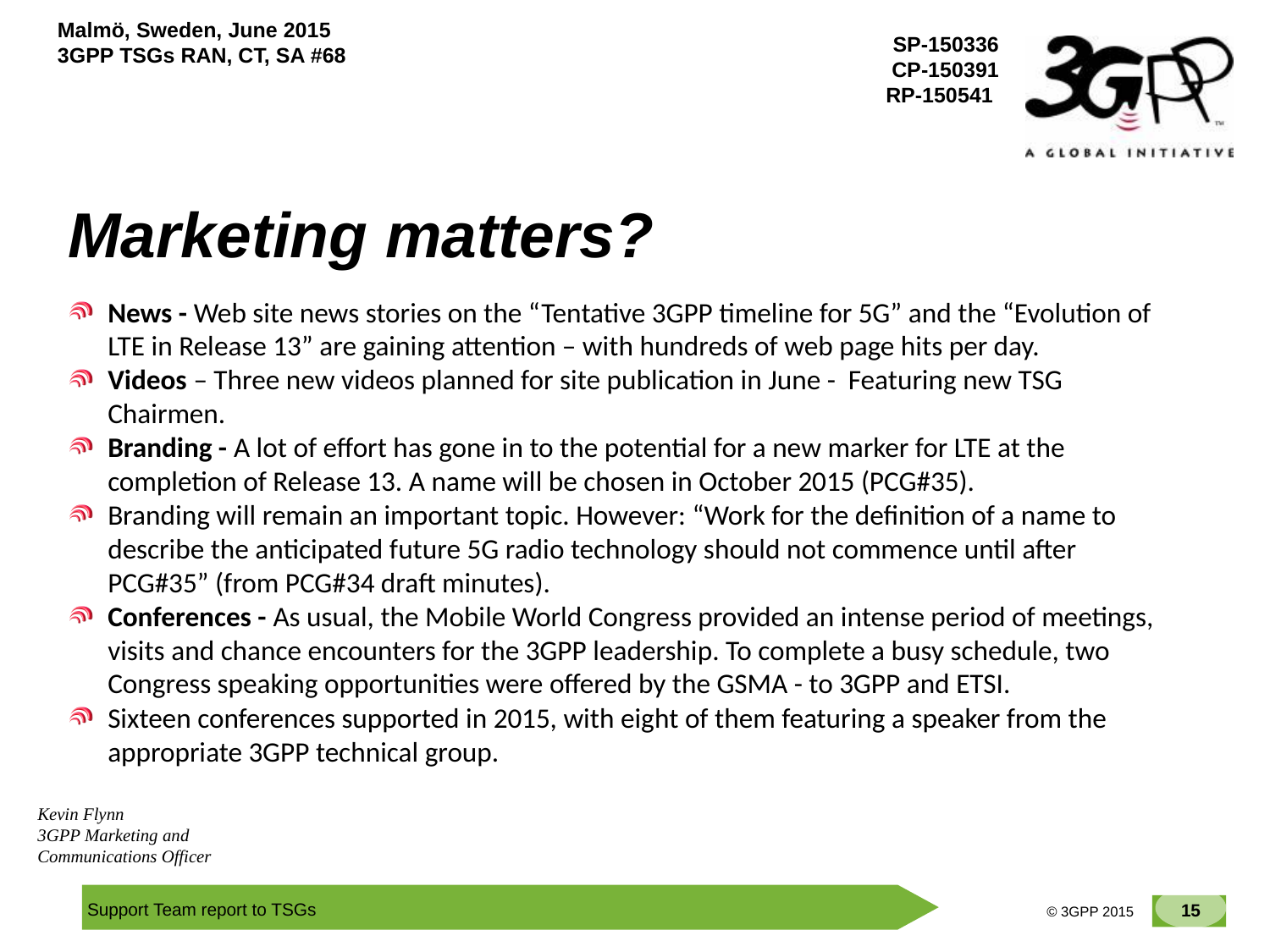

Marketing matters?
News - Web site news stories on the “Tentative 3GPP timeline for 5G” and the “Evolution of LTE in Release 13” are gaining attention – with hundreds of web page hits per day.
Videos – Three new videos planned for site publication in June -  Featuring new TSG Chairmen.
Branding - A lot of effort has gone in to the potential for a new marker for LTE at the completion of Release 13. A name will be chosen in October 2015 (PCG#35).
Branding will remain an important topic. However: “Work for the definition of a name to describe the anticipated future 5G radio technology should not commence until after PCG#35” (from PCG#34 draft minutes).
Conferences - As usual, the Mobile World Congress provided an intense period of meetings, visits and chance encounters for the 3GPP leadership. To complete a busy schedule, two Congress speaking opportunities were offered by the GSMA - to 3GPP and ETSI.
Sixteen conferences supported in 2015, with eight of them featuring a speaker from the appropriate 3GPP technical group.

Kevin Flynn
3GPP Marketing and Communications Officer